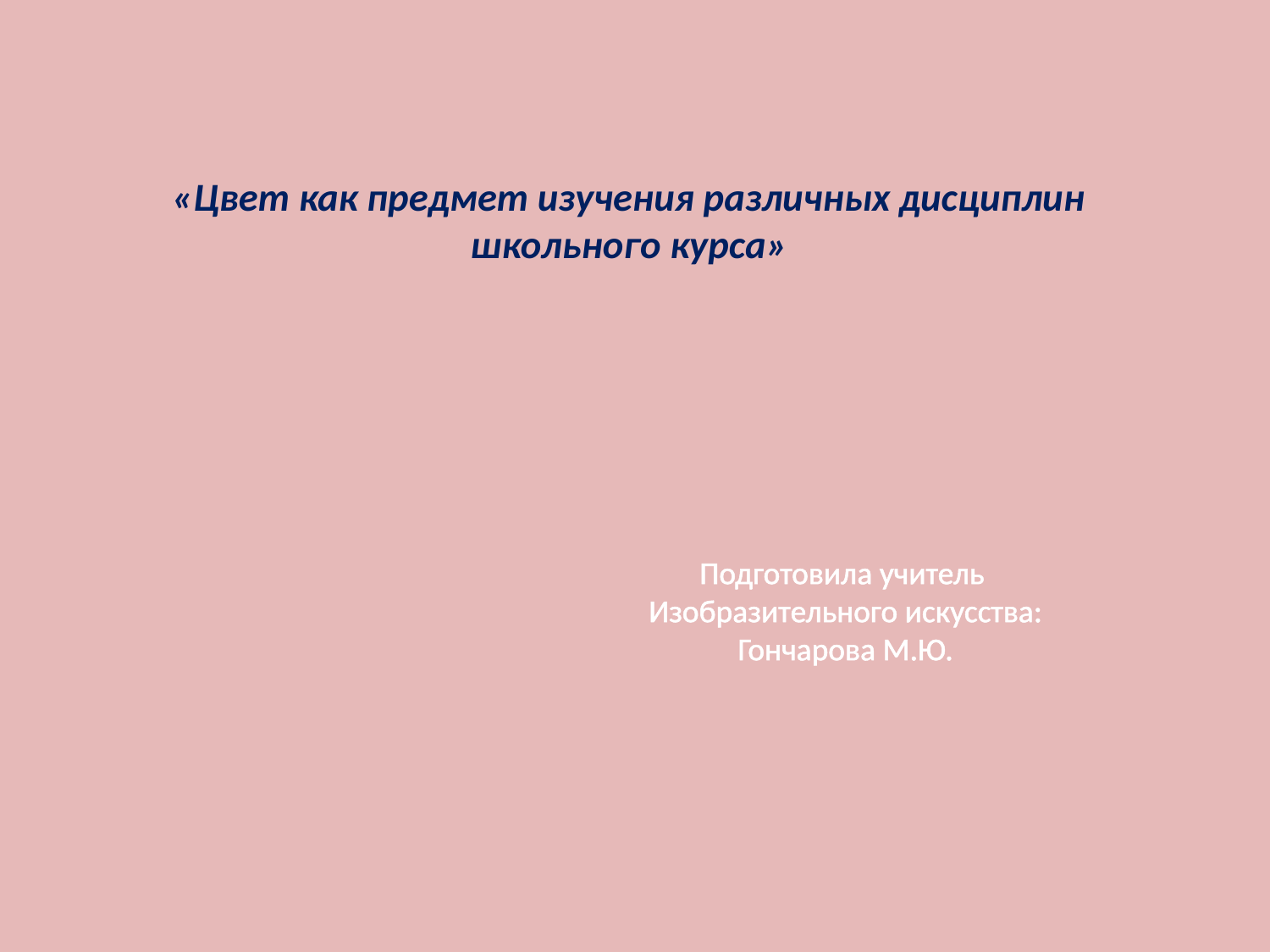

# «Цвет как предмет изучения различных дисциплин школьного курса»
Подготовила учитель
Изобразительного искусства:
Гончарова М.Ю.